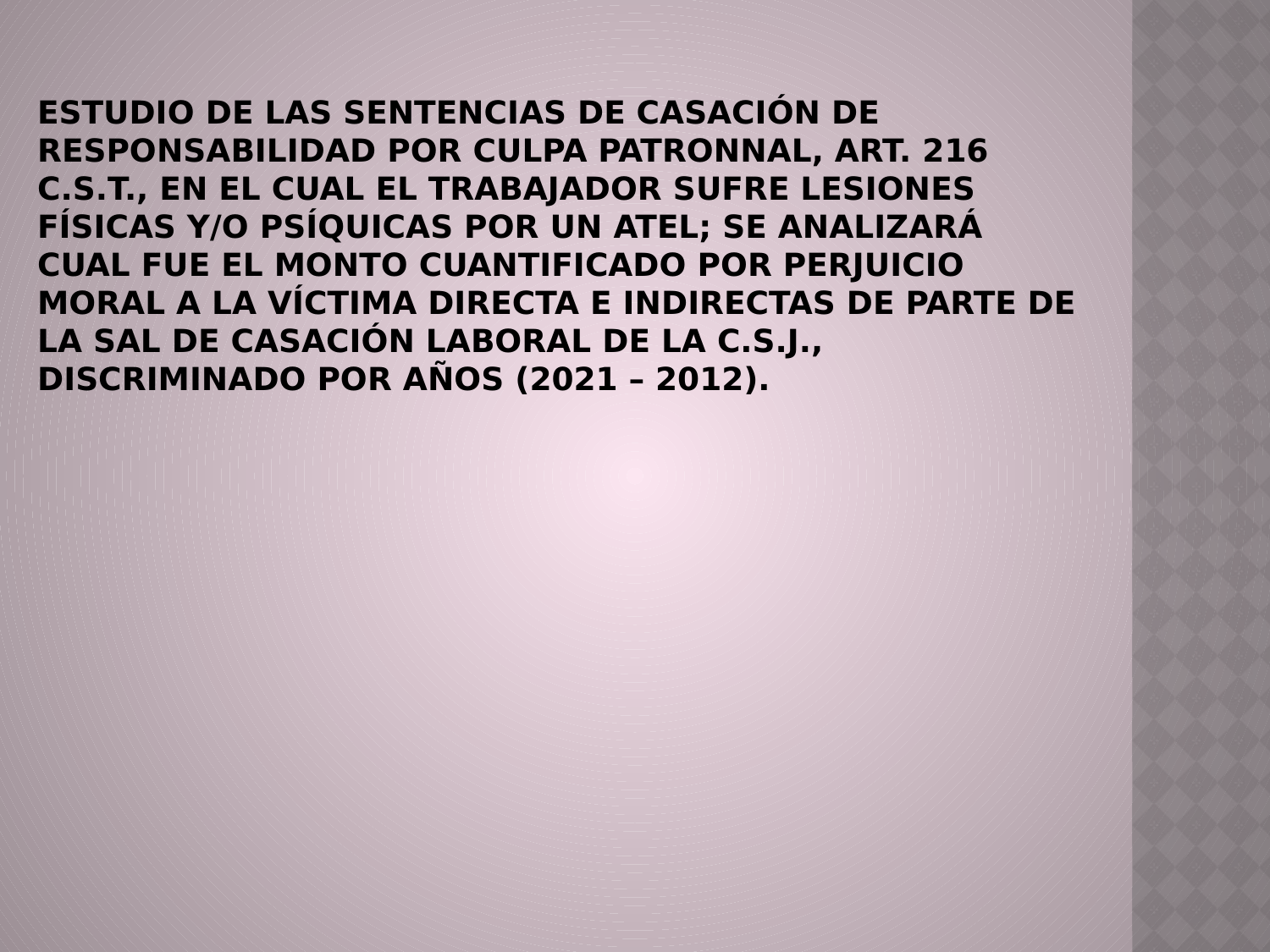

ESTUDIO DE LAS SENTENCIAS DE CASACIÓN DE RESPONSABILIDAD POR CULPA PATRONNAL, ART. 216 C.S.T., EN EL CUAL EL TRABAJADOR SUFRE LESIONES FÍSICAS Y/O PSÍQUICAS POR UN ATEL; SE ANALIZARÁ CUAL FUE EL MONTO CUANTIFICADO POR PERJUICIO MORAL A LA VÍCTIMA DIRECTA E INDIRECTAS DE PARTE DE LA SAL DE CASACIÓN LABORAL DE LA C.S.J., DISCRIMINADO POR AÑOS (2021 – 2012).